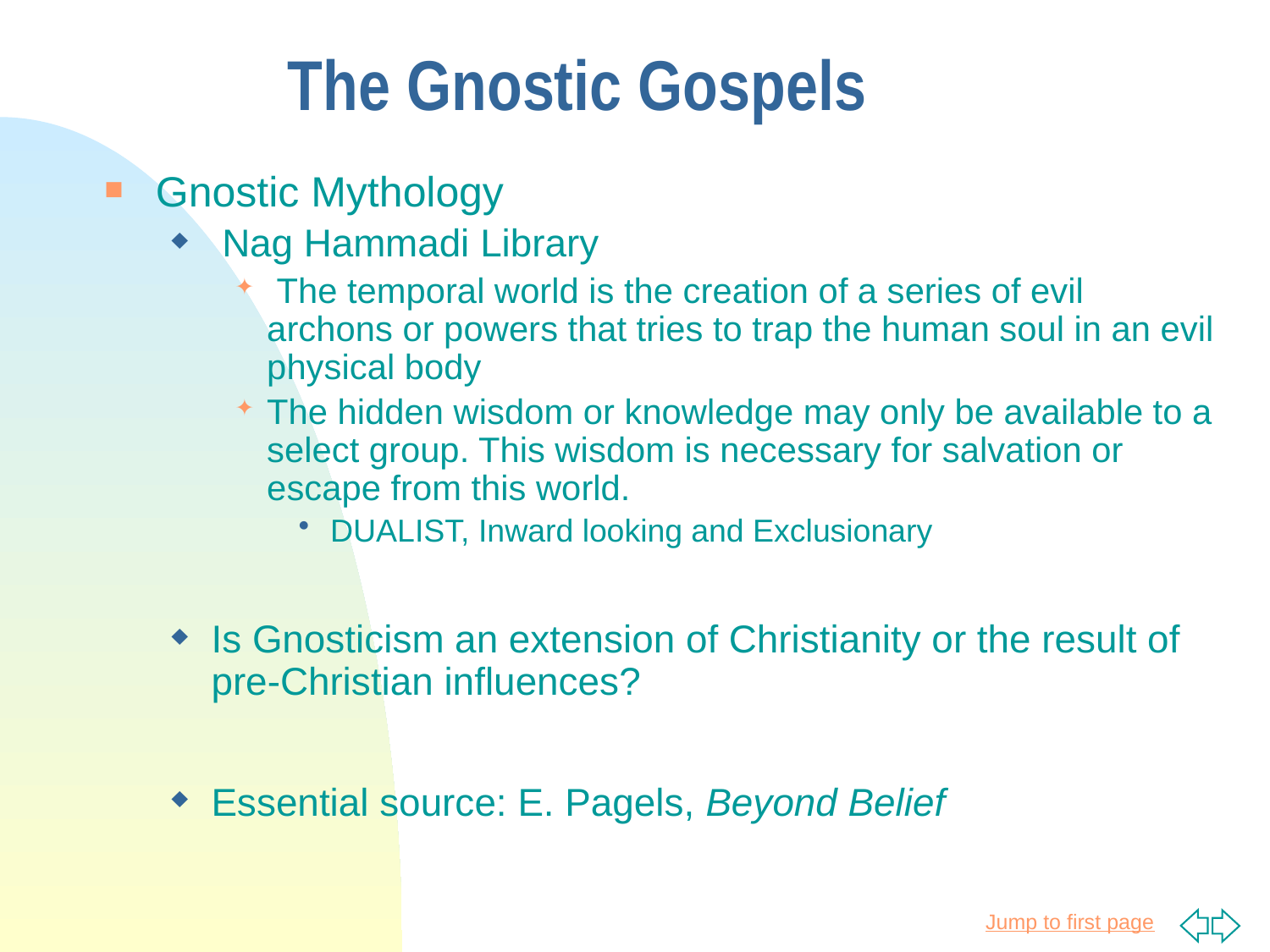

# The Gnostic Gospels
Gnostic Mythology
 Nag Hammadi Library
 The temporal world is the creation of a series of evil archons or powers that tries to trap the human soul in an evil physical body
The hidden wisdom or knowledge may only be available to a select group. This wisdom is necessary for salvation or escape from this world.
DUALIST, Inward looking and Exclusionary

Is Gnosticism an extension of Christianity or the result of pre-Christian influences?

Essential source: E. Pagels, Beyond Belief